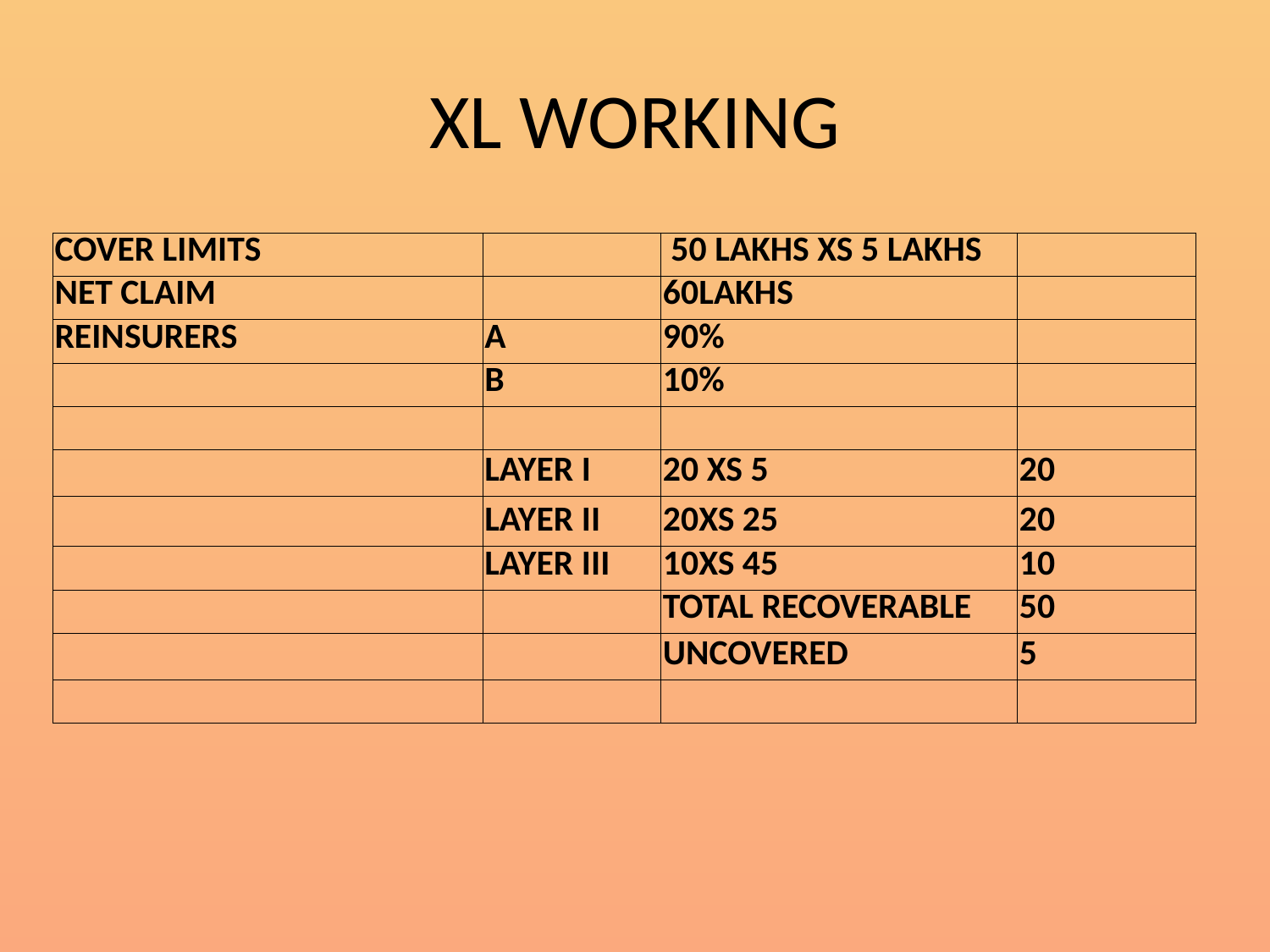

# XL WORKING
| COVER LIMITS |  | 50 LAKHS XS 5 LAKHS |  |
| --- | --- | --- | --- |
| NET CLAIM |  | 60LAKHS |  |
| REINSURERS | A | 90% |  |
|  | B | 10% |  |
|  |  |  |  |
|  | LAYER I | 20 XS 5 | 20 |
|  | LAYER II | 20XS 25 | 20 |
|  | LAYER III | 10XS 45 | 10 |
|  |  | TOTAL RECOVERABLE | 50 |
|  |  | UNCOVERED | 5 |
|  |  |  |  |
|  |  |  |  |